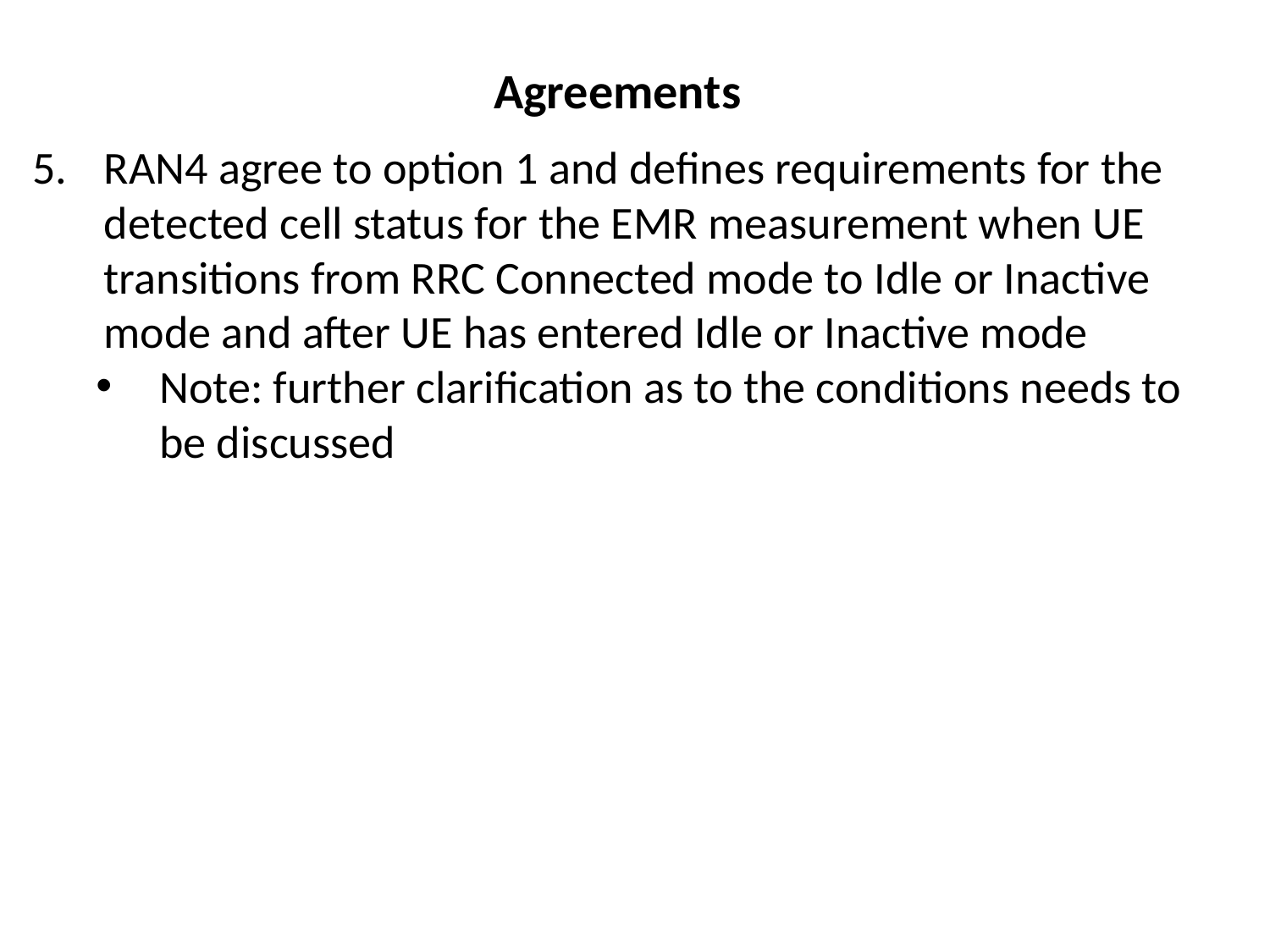

# Agreements
RAN4 agree to option 1 and defines requirements for the detected cell status for the EMR measurement when UE transitions from RRC Connected mode to Idle or Inactive mode and after UE has entered Idle or Inactive mode
Note: further clarification as to the conditions needs to be discussed